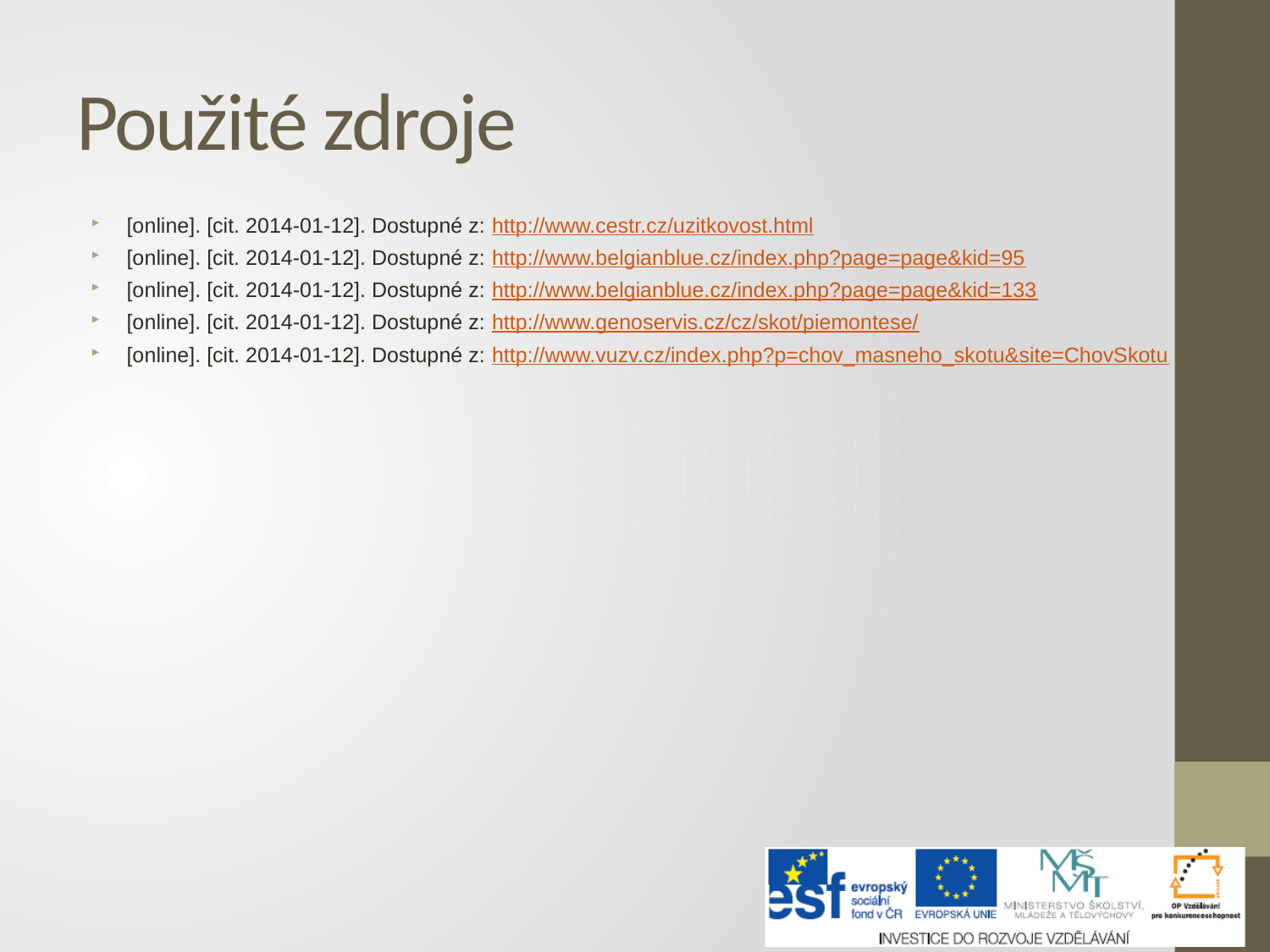

# Použité zdroje
[online]. [cit. 2014-01-12]. Dostupné z: http://www.cestr.cz/uzitkovost.html
[online]. [cit. 2014-01-12]. Dostupné z: http://www.belgianblue.cz/index.php?page=page&kid=95
[online]. [cit. 2014-01-12]. Dostupné z: http://www.belgianblue.cz/index.php?page=page&kid=133
[online]. [cit. 2014-01-12]. Dostupné z: http://www.genoservis.cz/cz/skot/piemontese/
[online]. [cit. 2014-01-12]. Dostupné z: http://www.vuzv.cz/index.php?p=chov_masneho_skotu&site=ChovSkotu